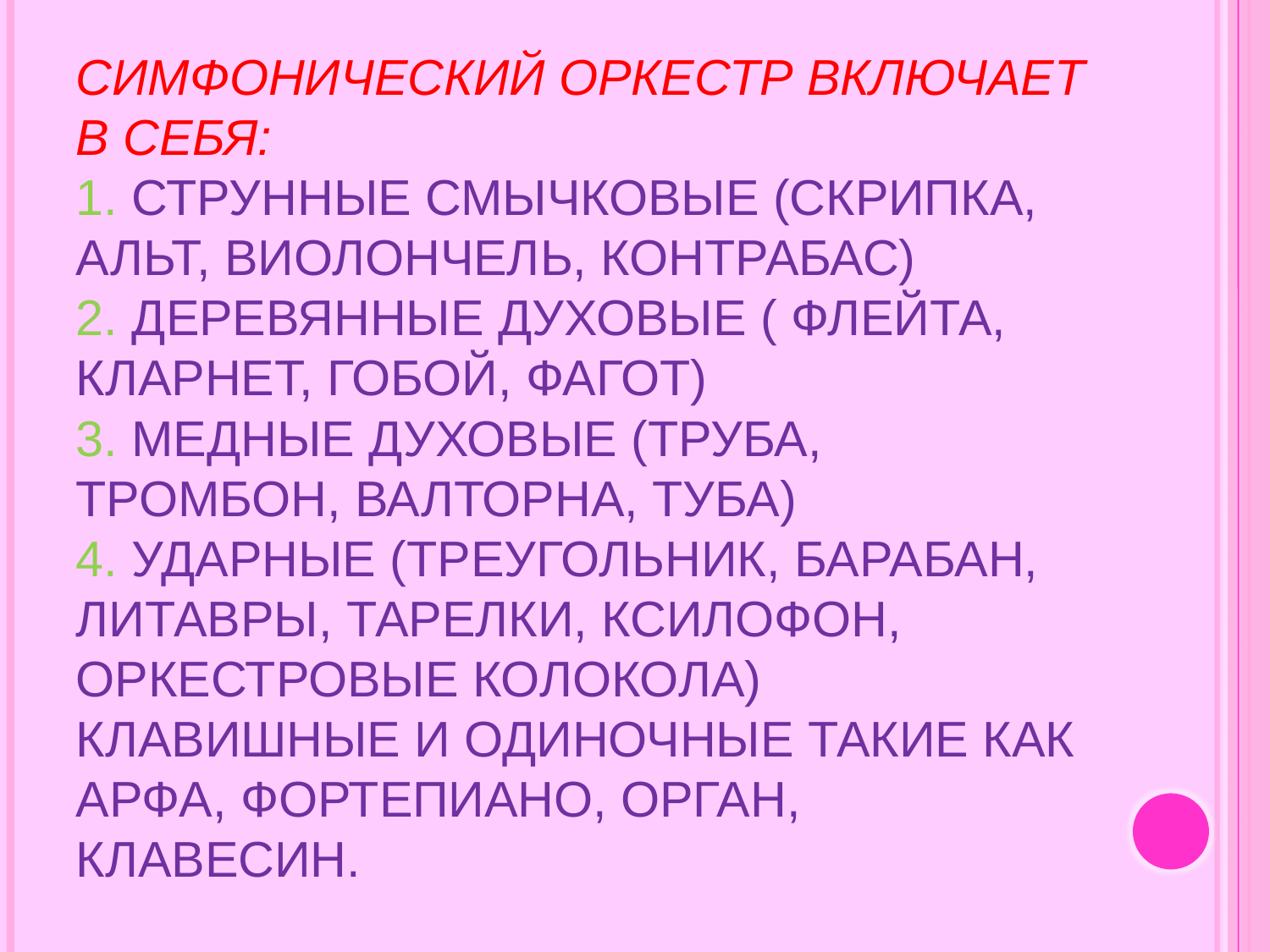

# Симфонический оркестр включает в себя: 1. Струнные смычковые (скрипка, альт, виолончель, контрабас) 2. Деревянные духовые ( флейта, кларнет, гобой, фагот) 3. Медные духовые (труба, тромбон, валторна, туба) 4. Ударные (треугольник, барабан, литавры, тарелки, ксилофон, оркестровые колокола) Клавишные и одиночные такие как арфа, фортепиано, орган, клавесин.